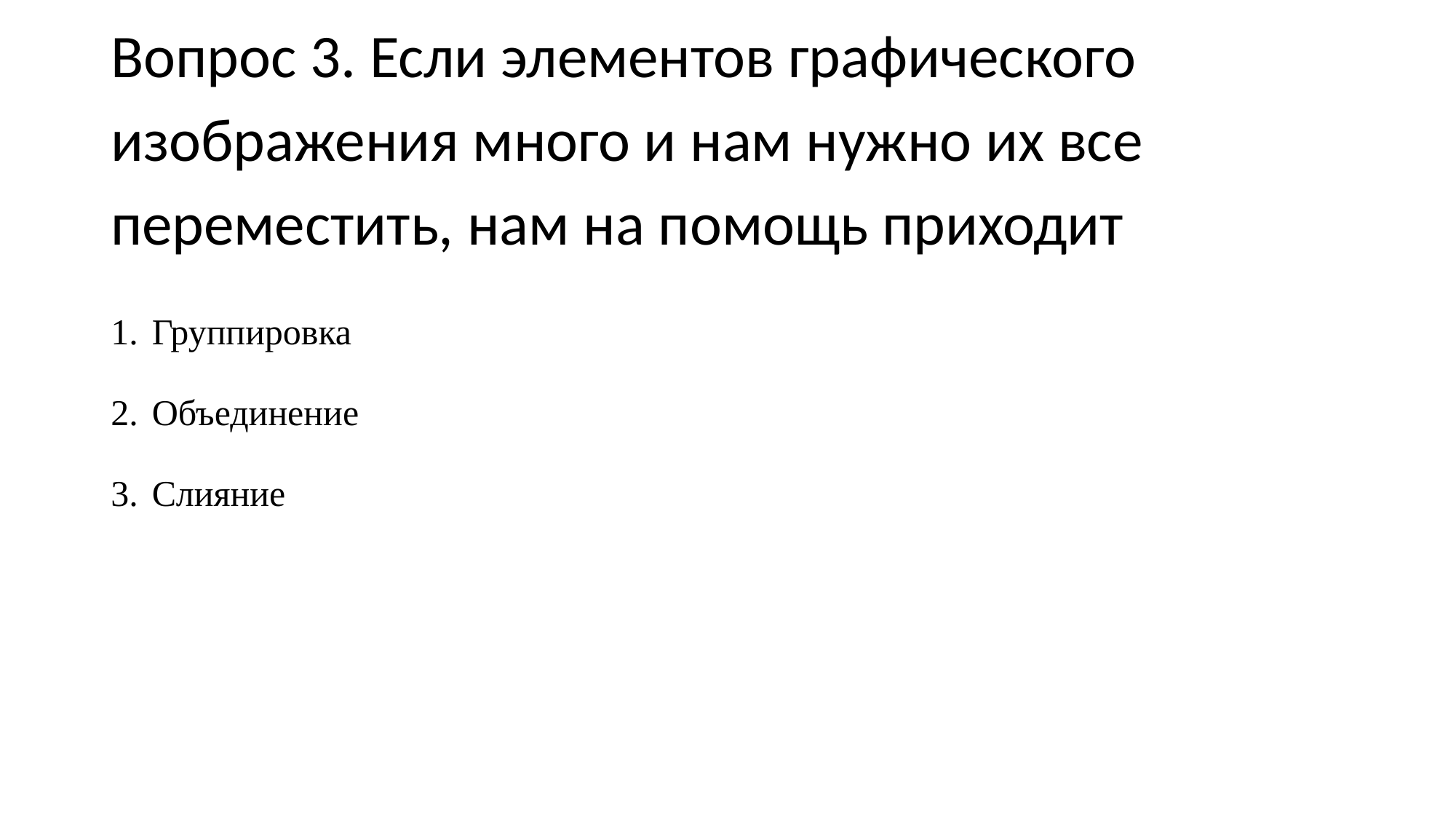

# Вопрос 3. Если элементов графического изображения много и нам нужно их все переместить, нам на помощь приходит
Группировка
Объединение
Слияние